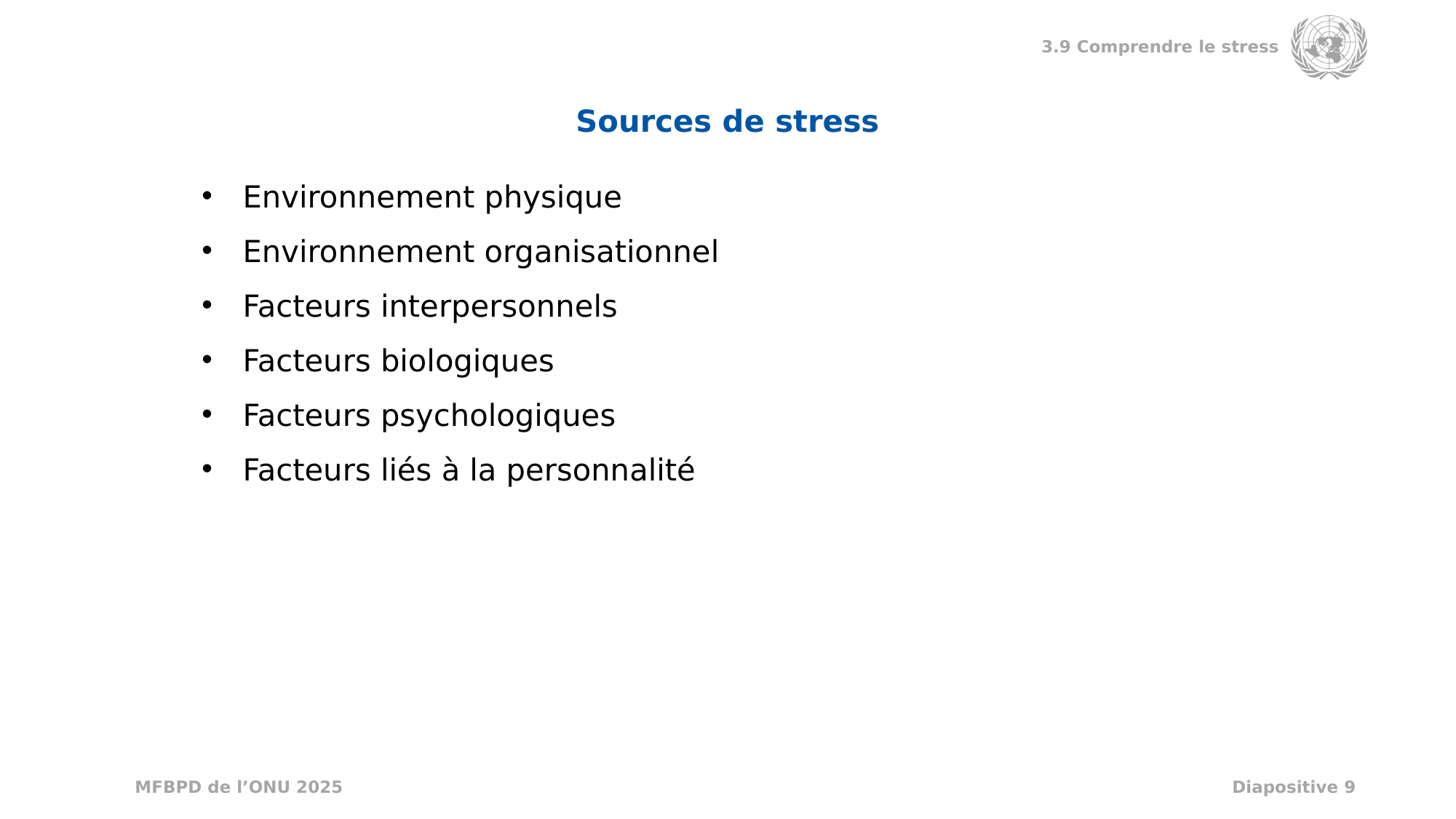

Sources de stress
Environnement physique
Environnement organisationnel
Facteurs interpersonnels
Facteurs biologiques
Facteurs psychologiques
Facteurs liés à la personnalité